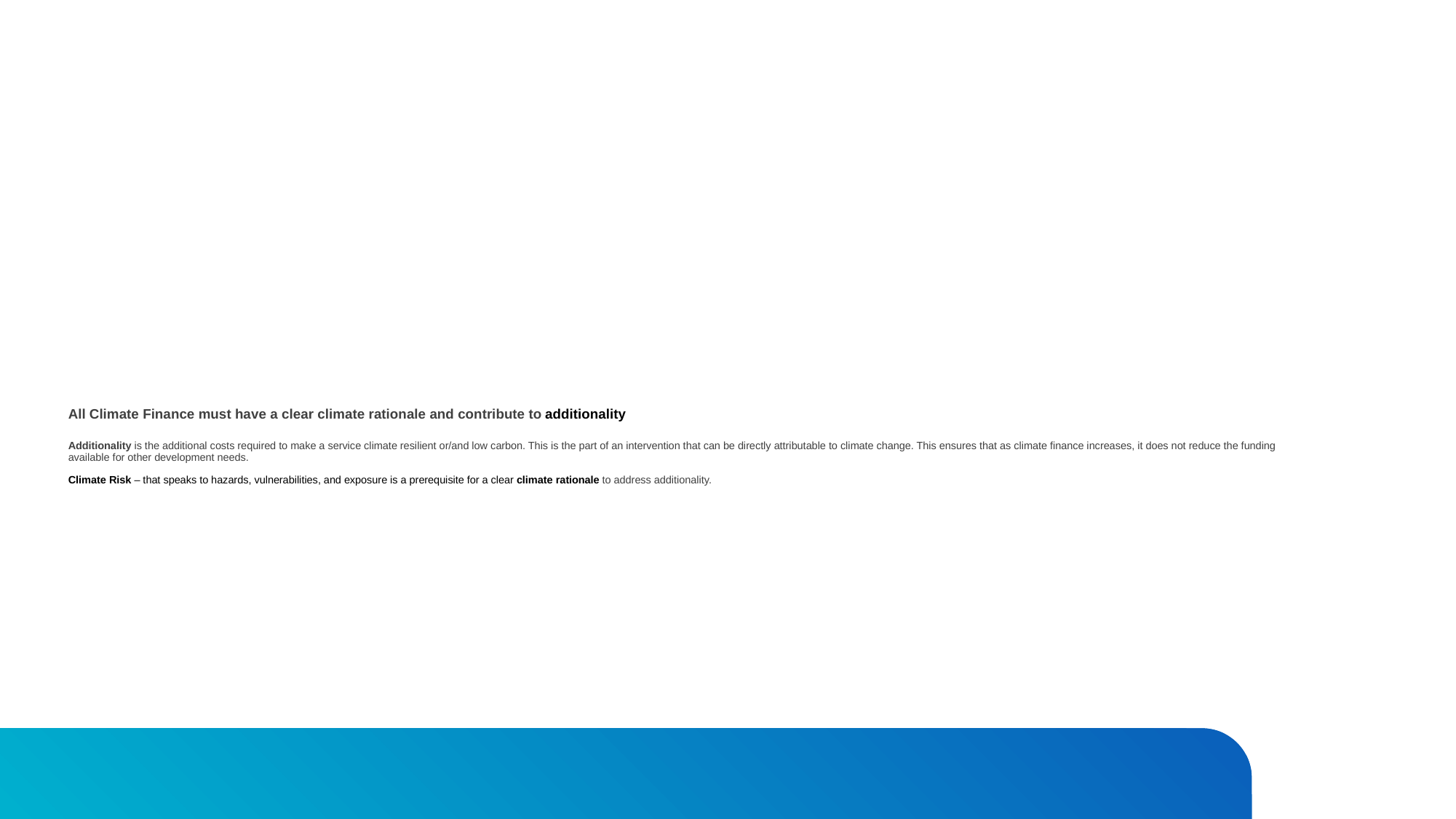

# All Climate Finance must have a clear climate rationale and contribute to additionality Additionality is the additional costs required to make a service climate resilient or/and low carbon. This is the part of an intervention that can be directly attributable to climate change. This ensures that as climate finance increases, it does not reduce the funding available for other development needs. Climate Risk – that speaks to hazards, vulnerabilities, and exposure is a prerequisite for a clear climate rationale to address additionality.